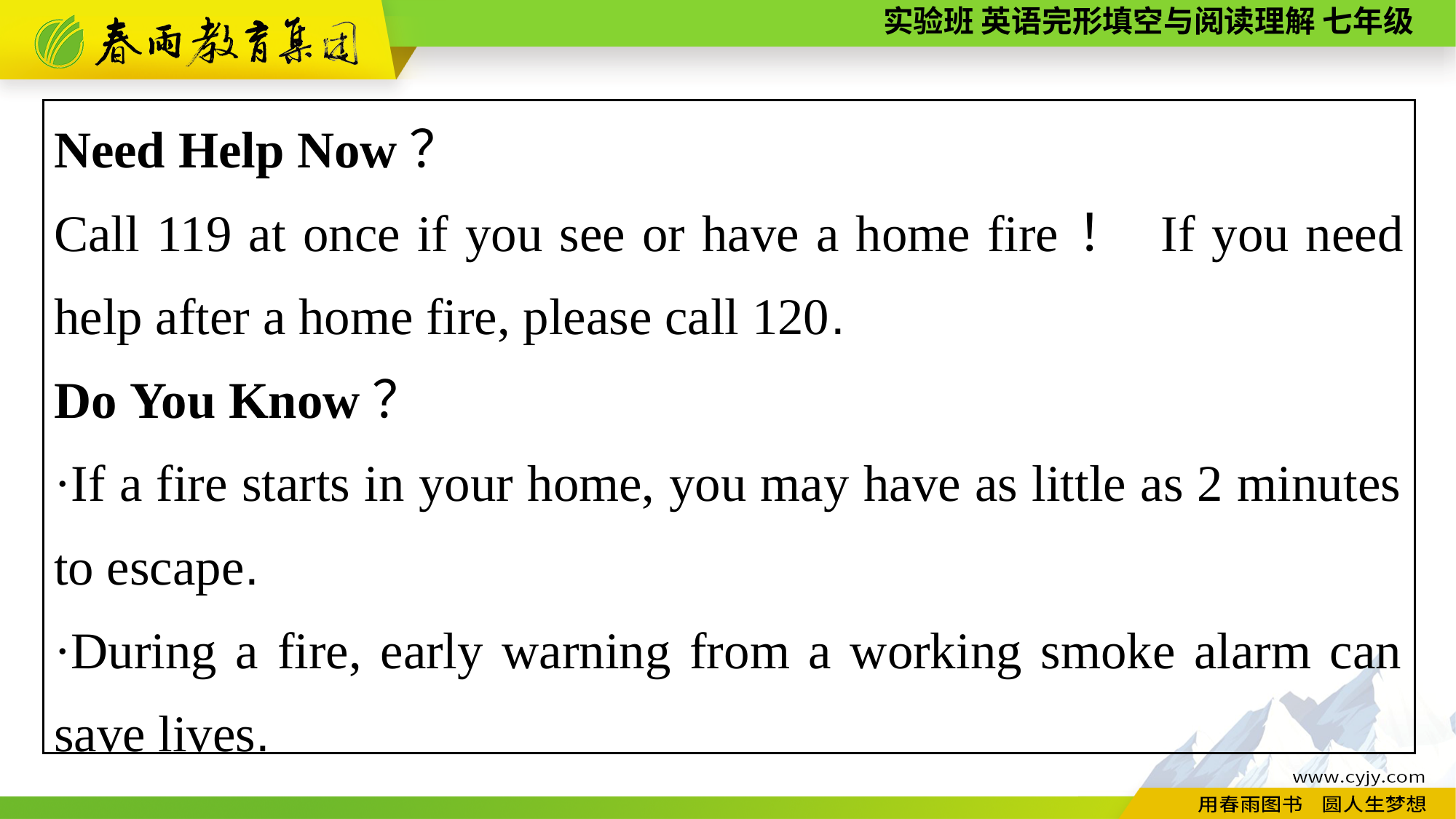

Need Help Now？
Call 119 at once if you see or have a home fire！ If you need help after a home fire, please call 120.
Do You Know？
·If a fire starts in your home, you may have as little as 2 minutes to escape.
·During a fire, early warning from a working smoke alarm can save lives.